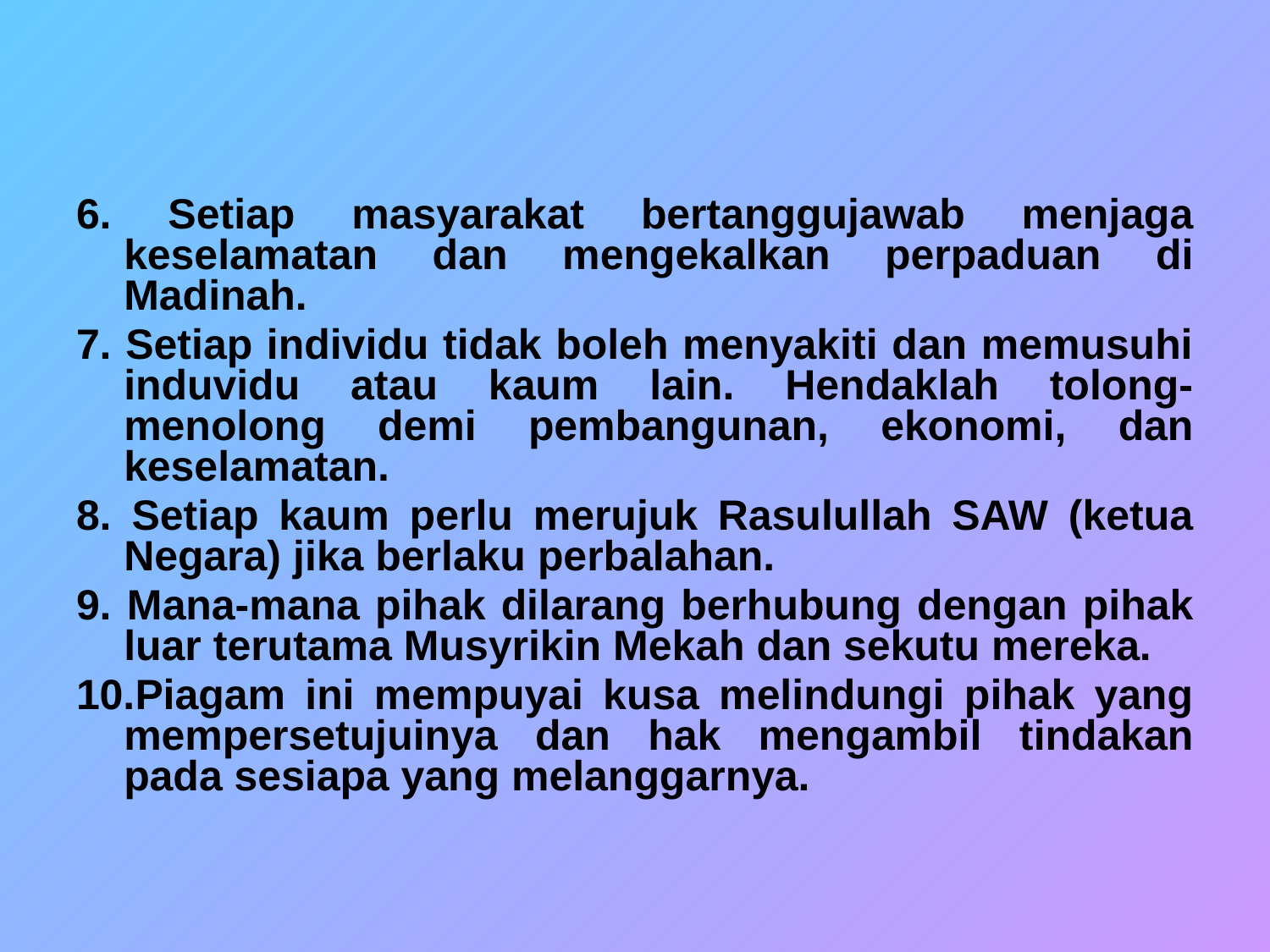

6. Setiap masyarakat bertanggujawab menjaga keselamatan dan mengekalkan perpaduan di Madinah.
7. Setiap individu tidak boleh menyakiti dan memusuhi induvidu atau kaum lain. Hendaklah tolong-menolong demi pembangunan, ekonomi, dan keselamatan.
8. Setiap kaum perlu merujuk Rasulullah SAW (ketua Negara) jika berlaku perbalahan.
9. Mana-mana pihak dilarang berhubung dengan pihak luar terutama Musyrikin Mekah dan sekutu mereka.
10.Piagam ini mempuyai kusa melindungi pihak yang mempersetujuinya dan hak mengambil tindakan pada sesiapa yang melanggarnya.